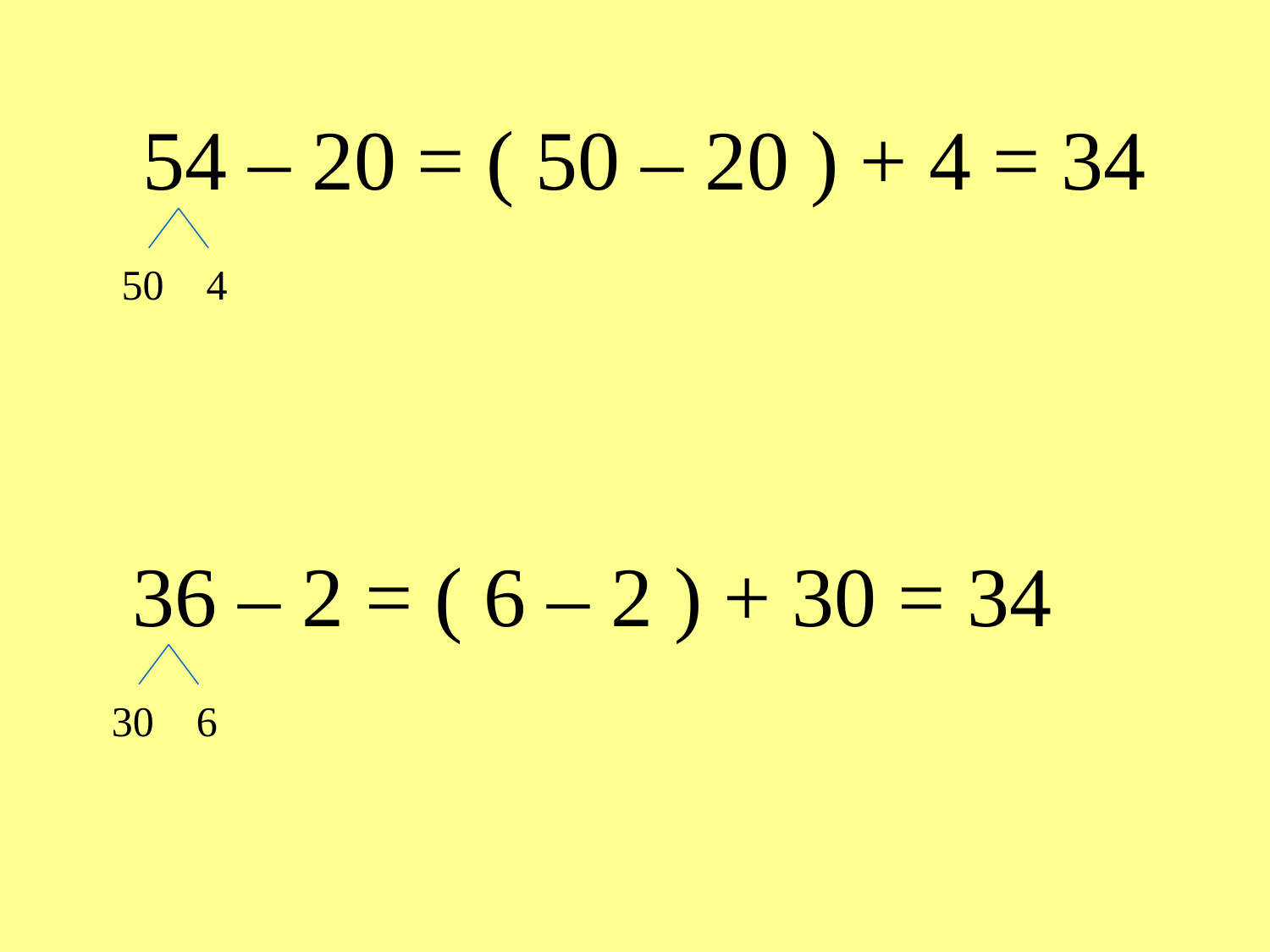

54 – 20 = ( 50 – 20 ) + 4 = 34

50    4
 36 – 2 = ( 6 – 2 ) + 30 = 34

30    6